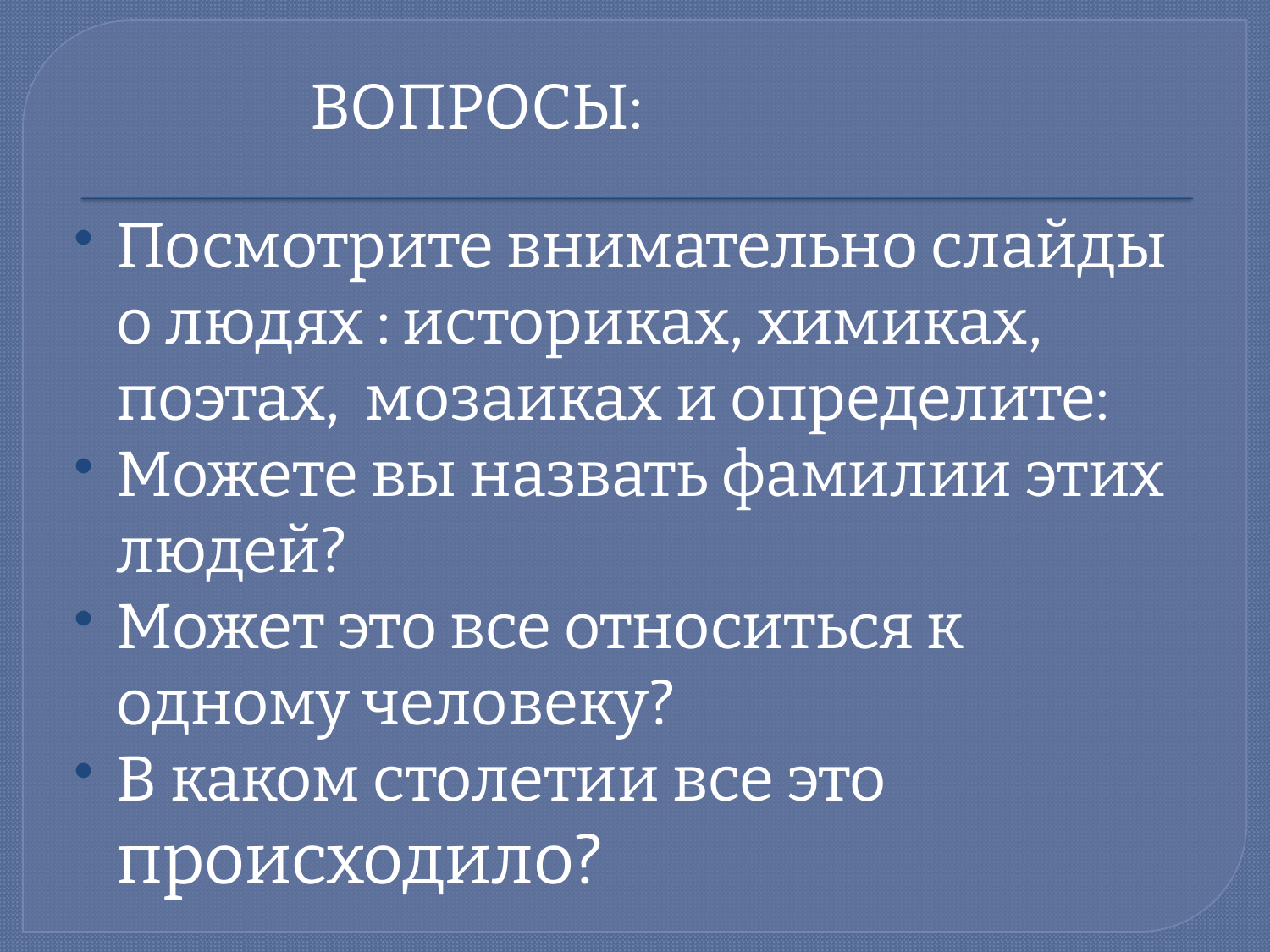

ВОПРОСЫ:
Посмотрите внимательно слайды о людях : историках, химиках, поэтах,  мозаиках и определите:
Можете вы назвать фамилии этих людей?
Может это все относиться к одному человеку?
В каком столетии все это происходило?